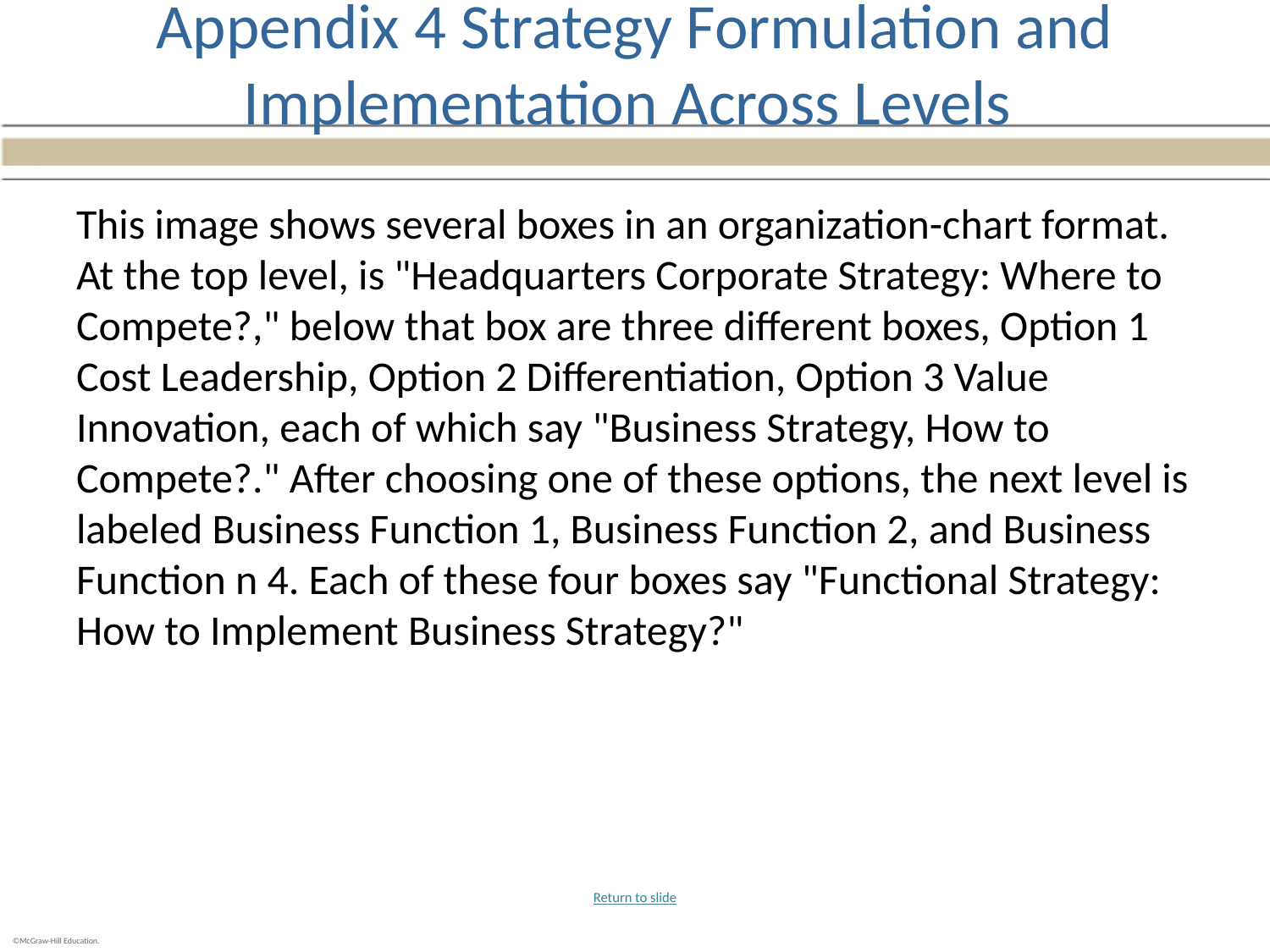

# Appendix 4 Strategy Formulation and Implementation Across Levels
This image shows several boxes in an organization-chart format. At the top level, is "Headquarters Corporate Strategy: Where to Compete?," below that box are three different boxes, Option 1 Cost Leadership, Option 2 Differentiation, Option 3 Value Innovation, each of which say "Business Strategy, How to Compete?." After choosing one of these options, the next level is labeled Business Function 1, Business Function 2, and Business Function n 4. Each of these four boxes say "Functional Strategy: How to Implement Business Strategy?"
Return to slide